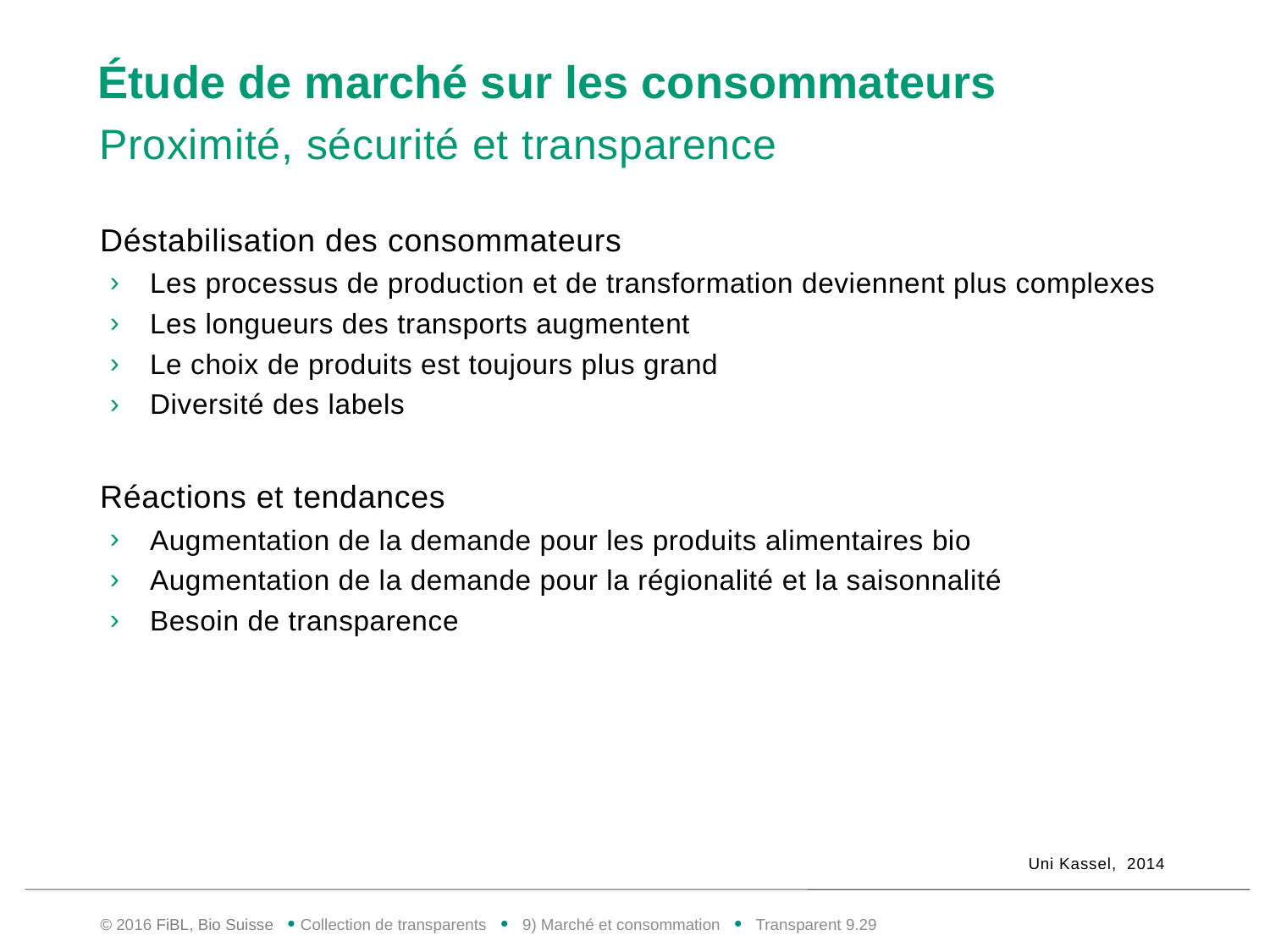

# Étude de marché sur les consommateurs
Proximité, sécurité et transparence
Déstabilisation des consommateurs
Les processus de production et de transformation deviennent plus complexes
Les longueurs des transports augmentent
Le choix de produits est toujours plus grand
Diversité des labels

Réactions et tendances
Augmentation de la demande pour les produits alimentaires bio
Augmentation de la demande pour la régionalité et la saisonnalité
Besoin de transparence
Uni Kassel,  2014
© 2016 FiBL, Bio Suisse   • Collection de transparents   •   9) Marché et consommation   •   Transparent 9.29